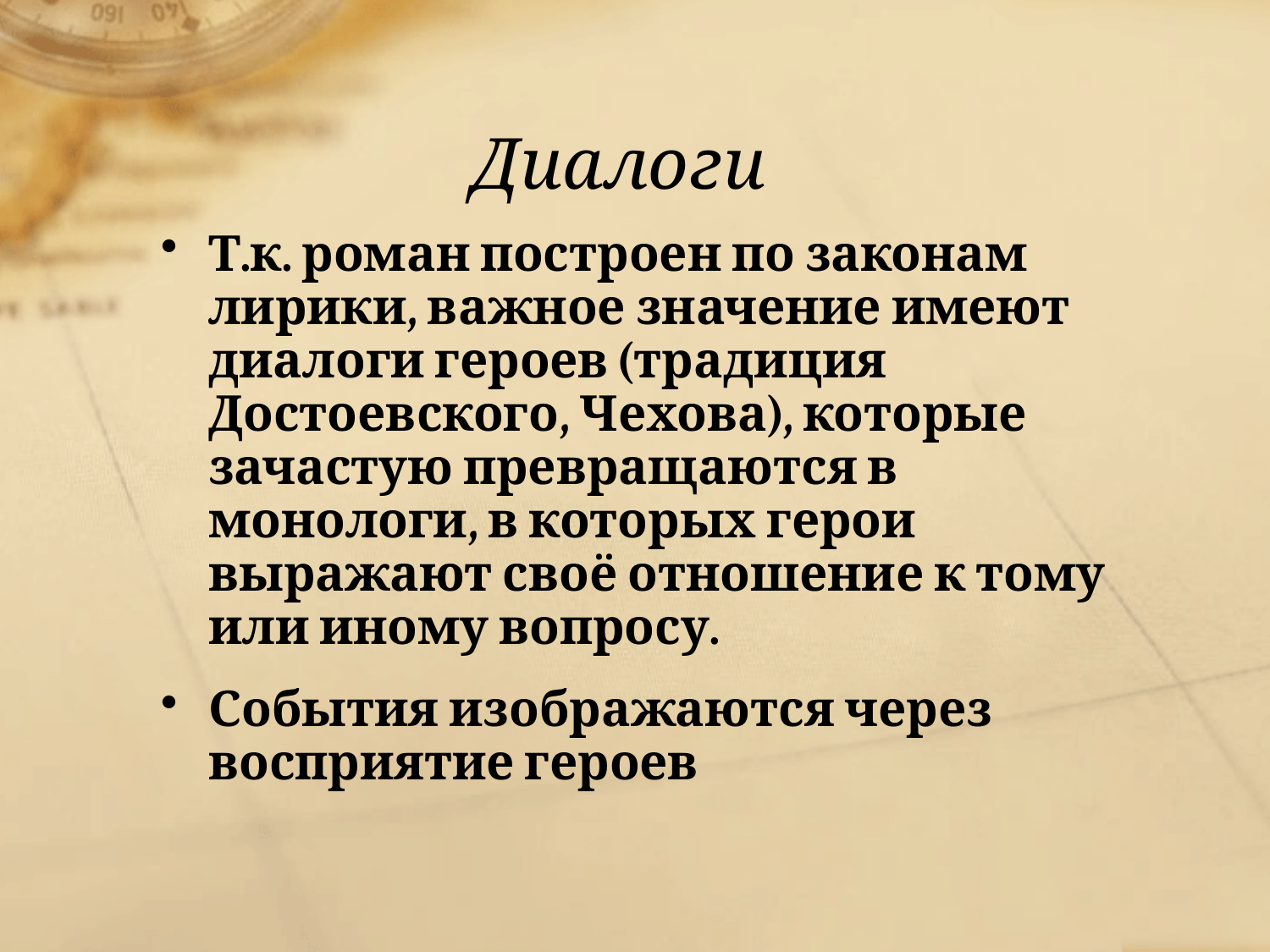

# Диалоги
Т.к. роман построен по законам лирики, важное значение имеют диалоги героев (традиция Достоевского, Чехова), которые зачастую превращаются в монологи, в которых герои выражают своё отношение к тому или иному вопросу.
События изображаются через восприятие героев